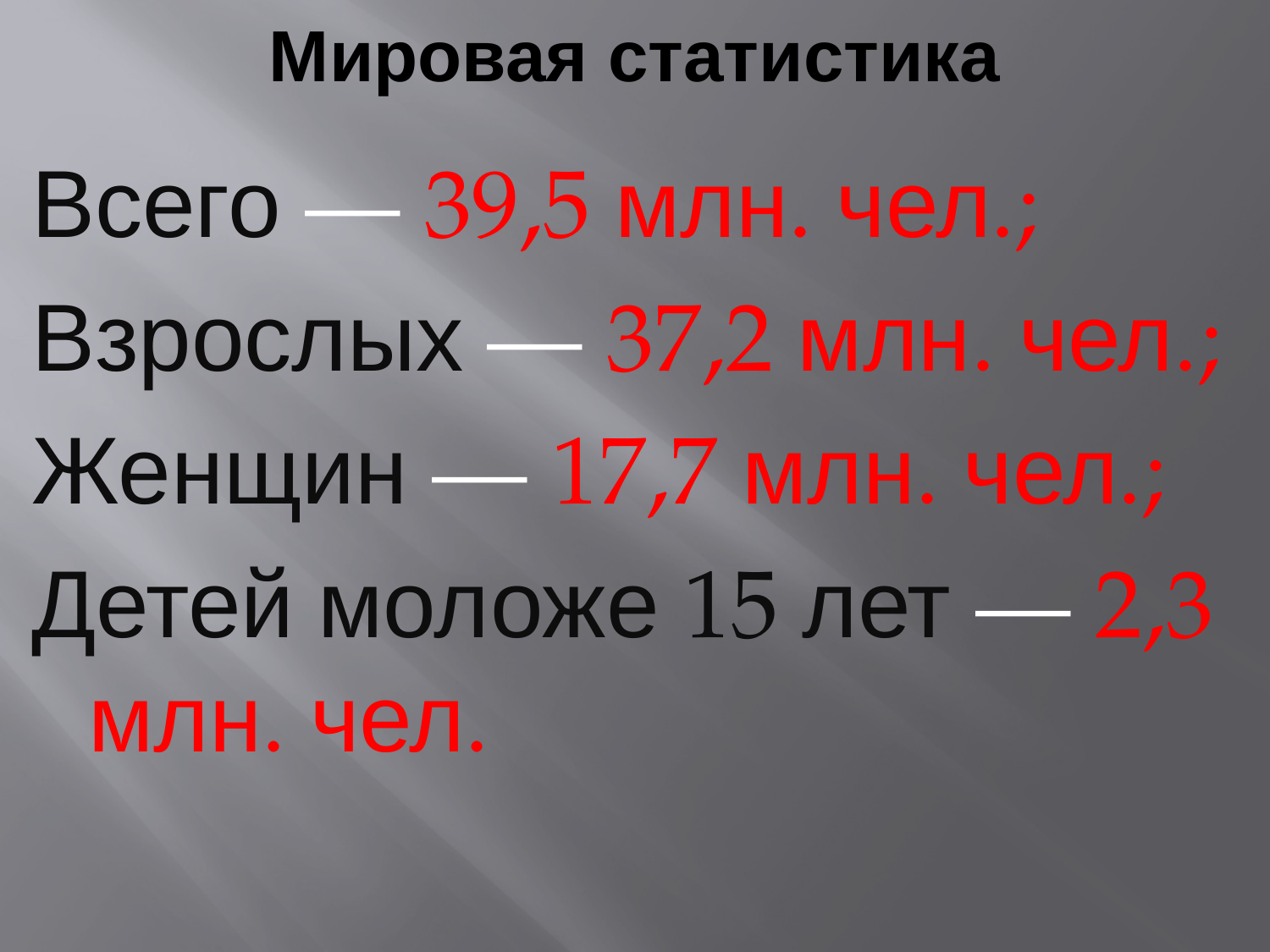

# Мировая статистика
Всего — 39,5 млн. чел.;
Взрослых — 37,2 млн. чел.;
Женщин — 17,7 млн. чел.;
Детей моложе 15 лет — 2,3 млн. чел.